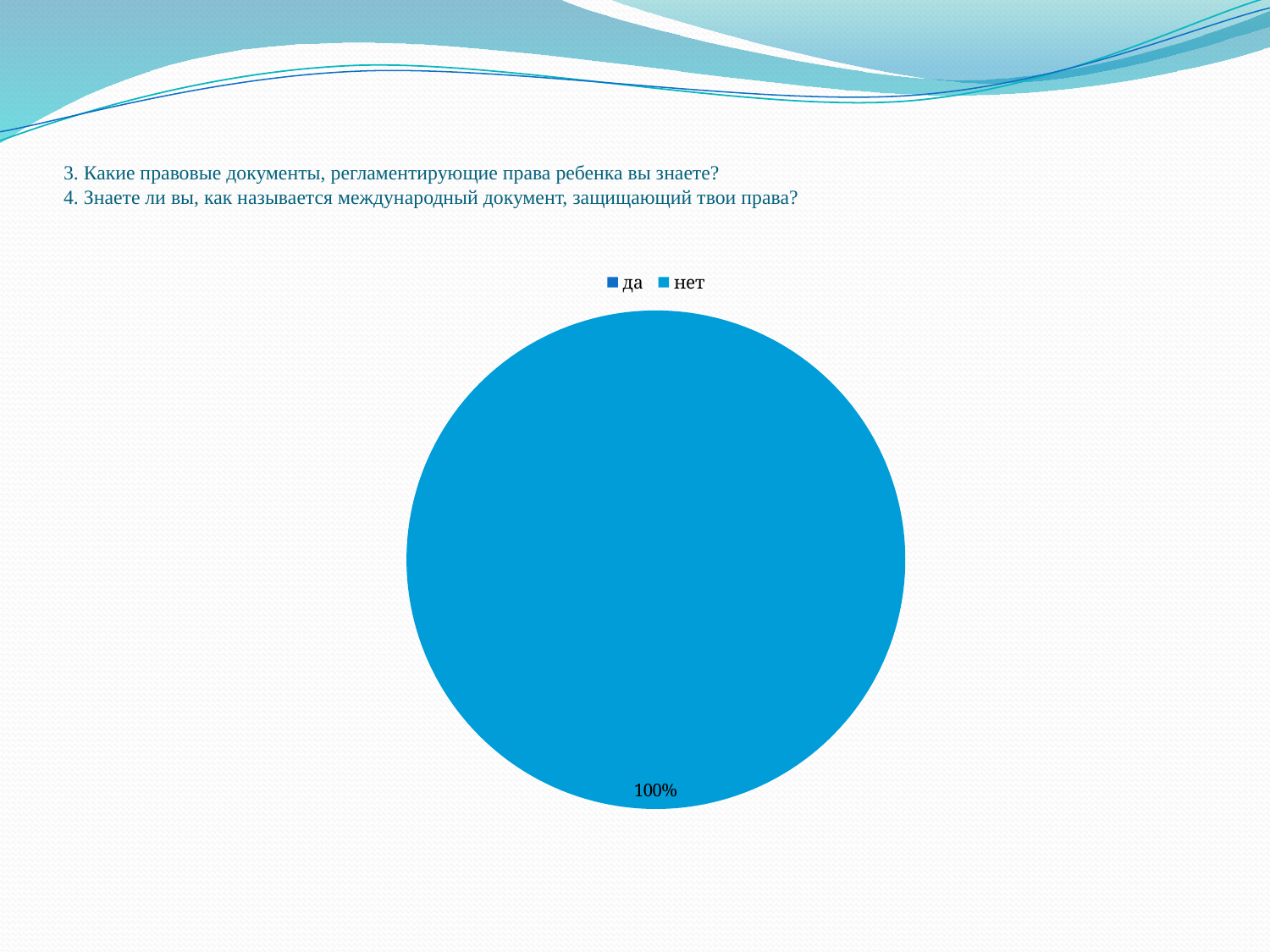

# 3. Какие правовые документы, регламентирующие права ребенка вы знаете? 4. Знаете ли вы, как называется международный документ, защищающий твои права?

### Chart

| Category | Столбец1 |
|---|---|
| да  | 0.0 |
| нет | 43.0 |